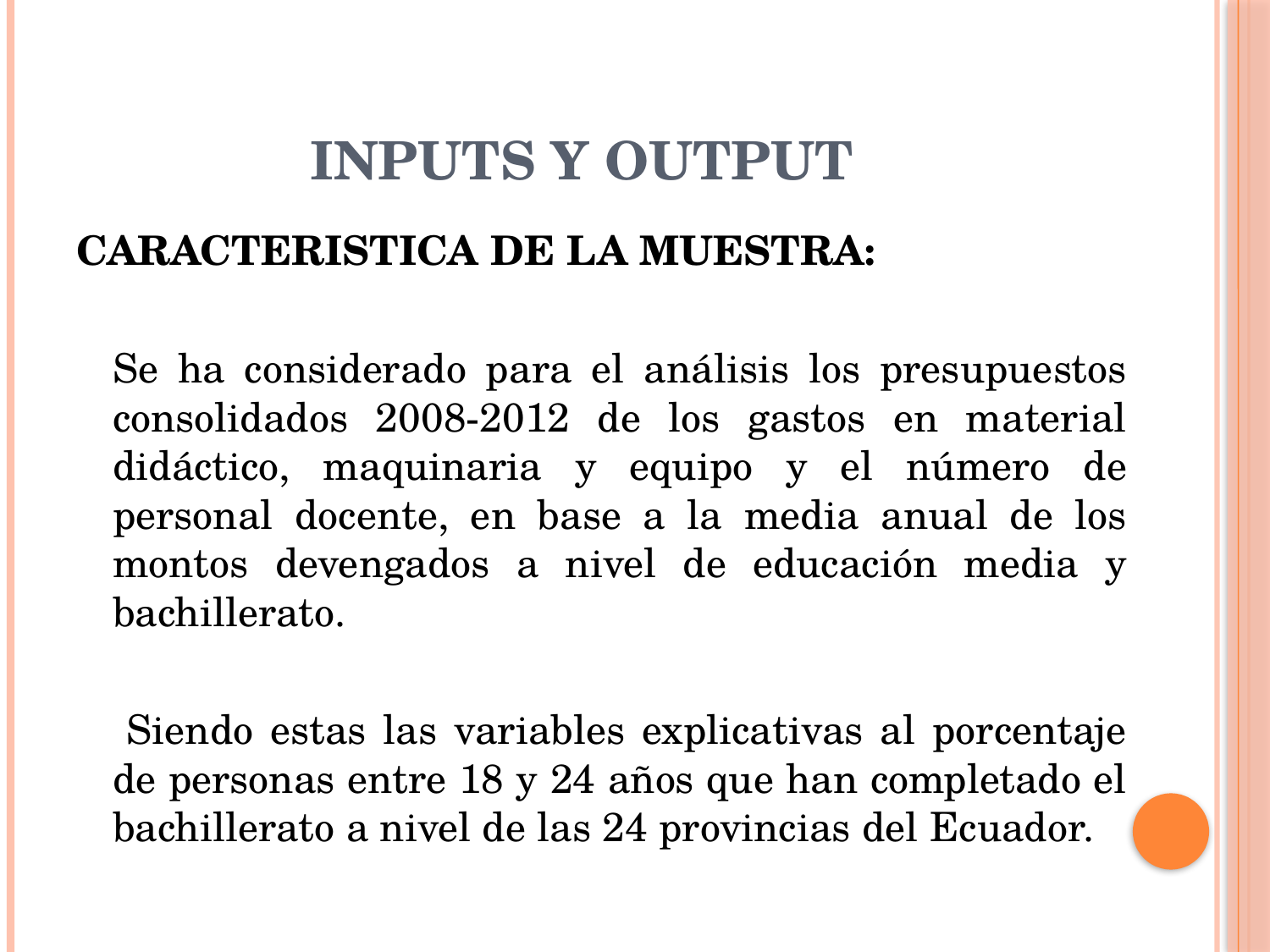

# inputs y output
CARACTERISTICA DE LA MUESTRA:

	Se ha considerado para el análisis los presupuestos consolidados 2008-2012 de los gastos en material didáctico, maquinaria y equipo y el número de personal docente, en base a la media anual de los montos devengados a nivel de educación media y bachillerato.

   Siendo estas las variables explicativas al porcentaje de personas entre 18 y 24 años que han completado el bachillerato a nivel de las 24 provincias del Ecuador.